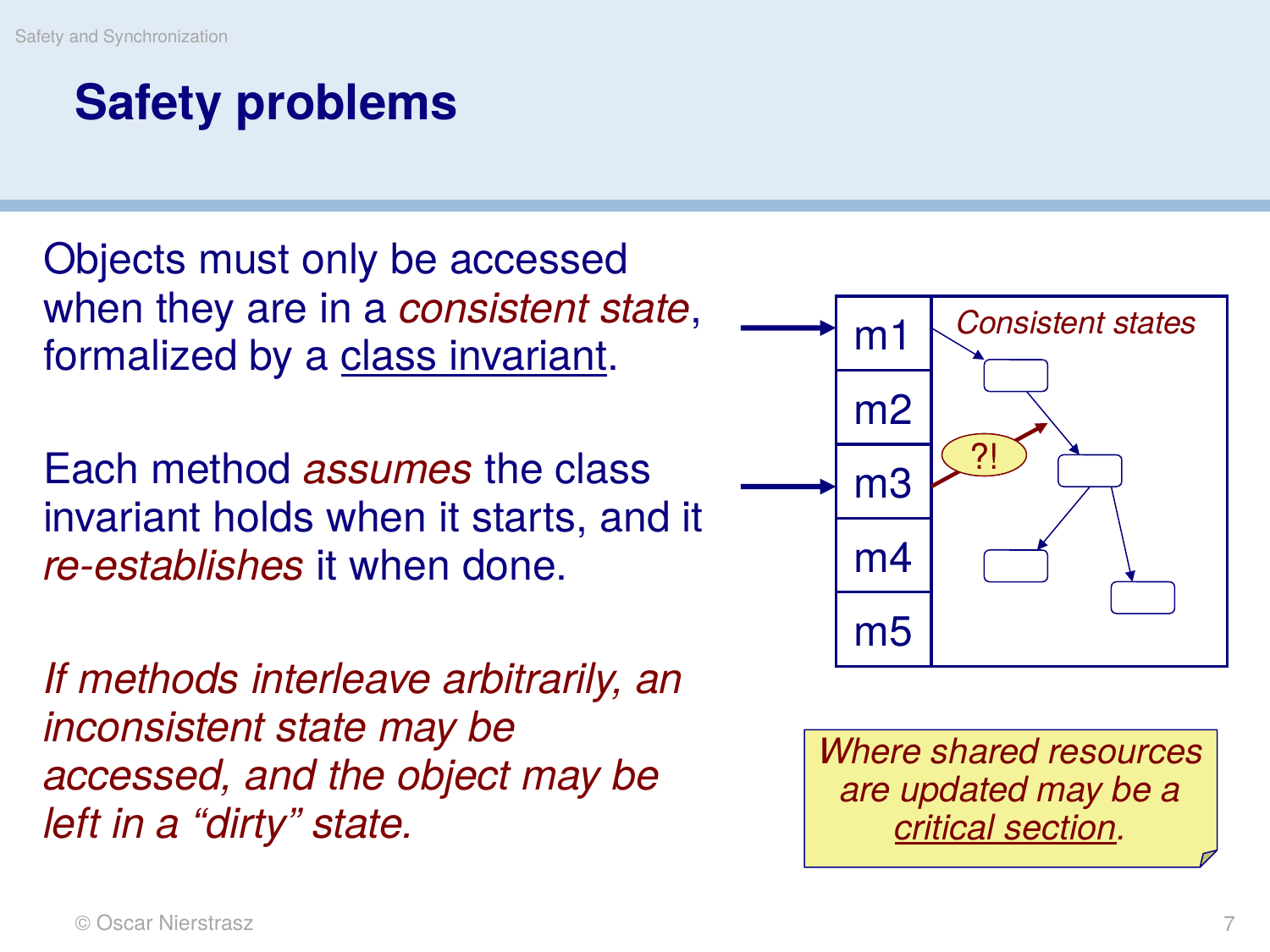

Safety and Synchronization
# Safety problems
Objects must only be accessed when they are in a consistent state, formalized by a class invariant.

Each method assumes the class invariant holds when it starts, and it re-establishes it when done.

If methods interleave arbitrarily, an inconsistent state may be accessed, and the object may be left in a “dirty” state.

m1
Consistent states

m2

?!
m3

m4

m5
Where shared resources are updated may be a critical section.
© Oscar Nierstrasz
7